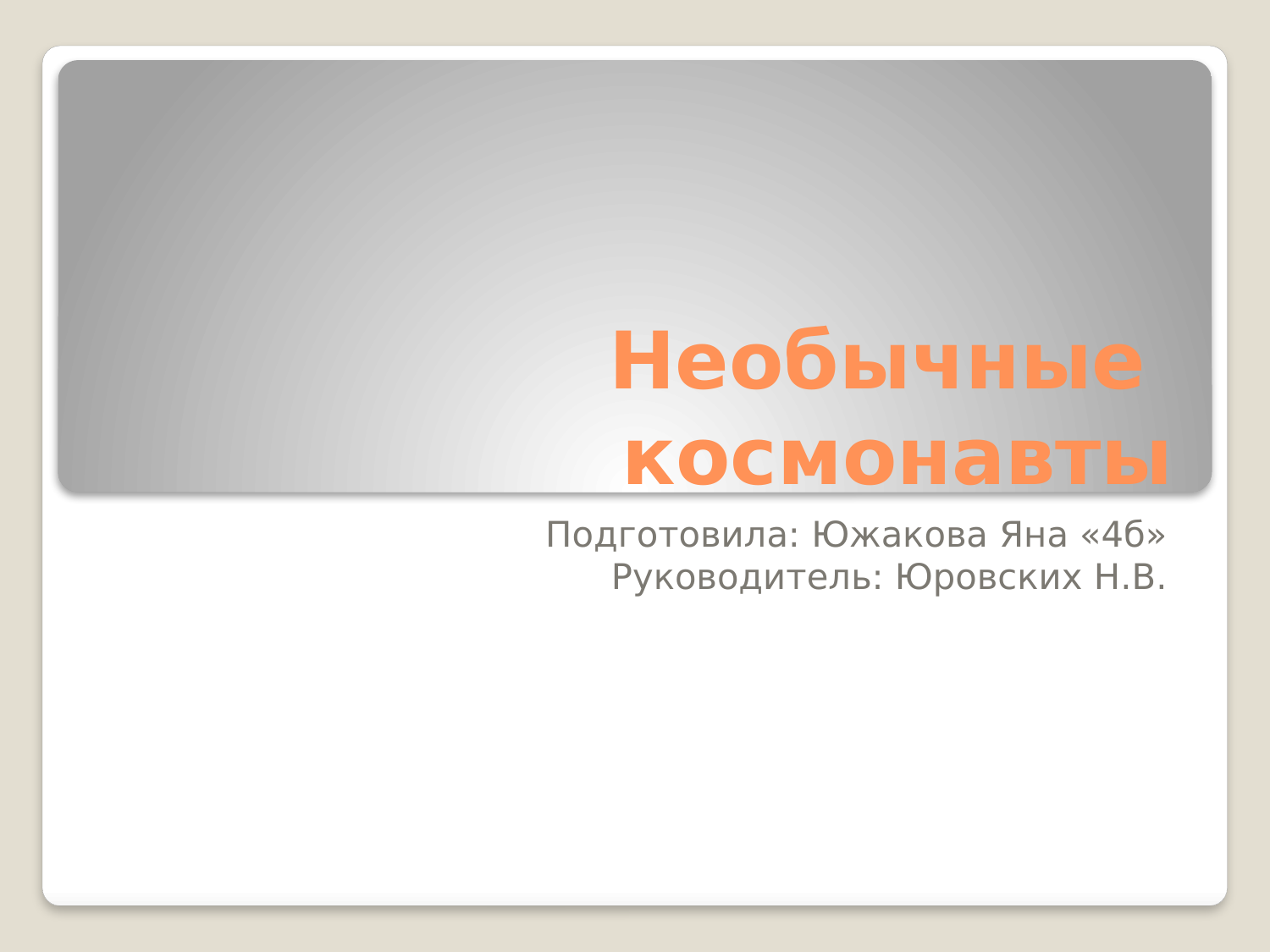

# Необычные космонавты
Подготовила: Южакова Яна «4б»
Руководитель: Юровских Н.В.